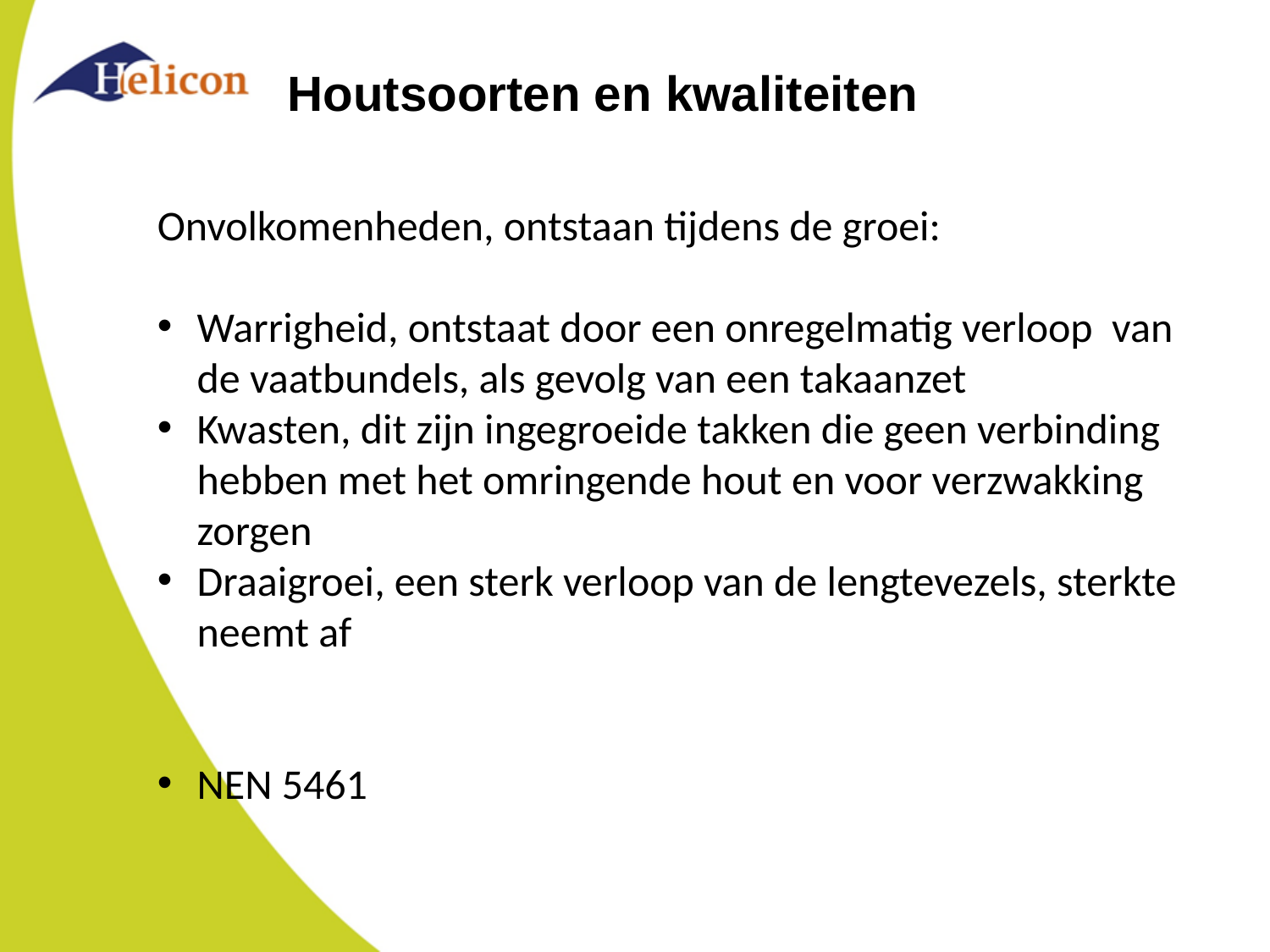

# Houtsoorten en kwaliteiten
Onvolkomenheden, ontstaan tijdens de groei:

Warrigheid, ontstaat door een onregelmatig verloop  van de vaatbundels, als gevolg van een takaanzet
Kwasten, dit zijn ingegroeide takken die geen verbinding hebben met het omringende hout en voor verzwakking zorgen
Draaigroei, een sterk verloop van de lengtevezels, sterkte neemt af

NEN 5461